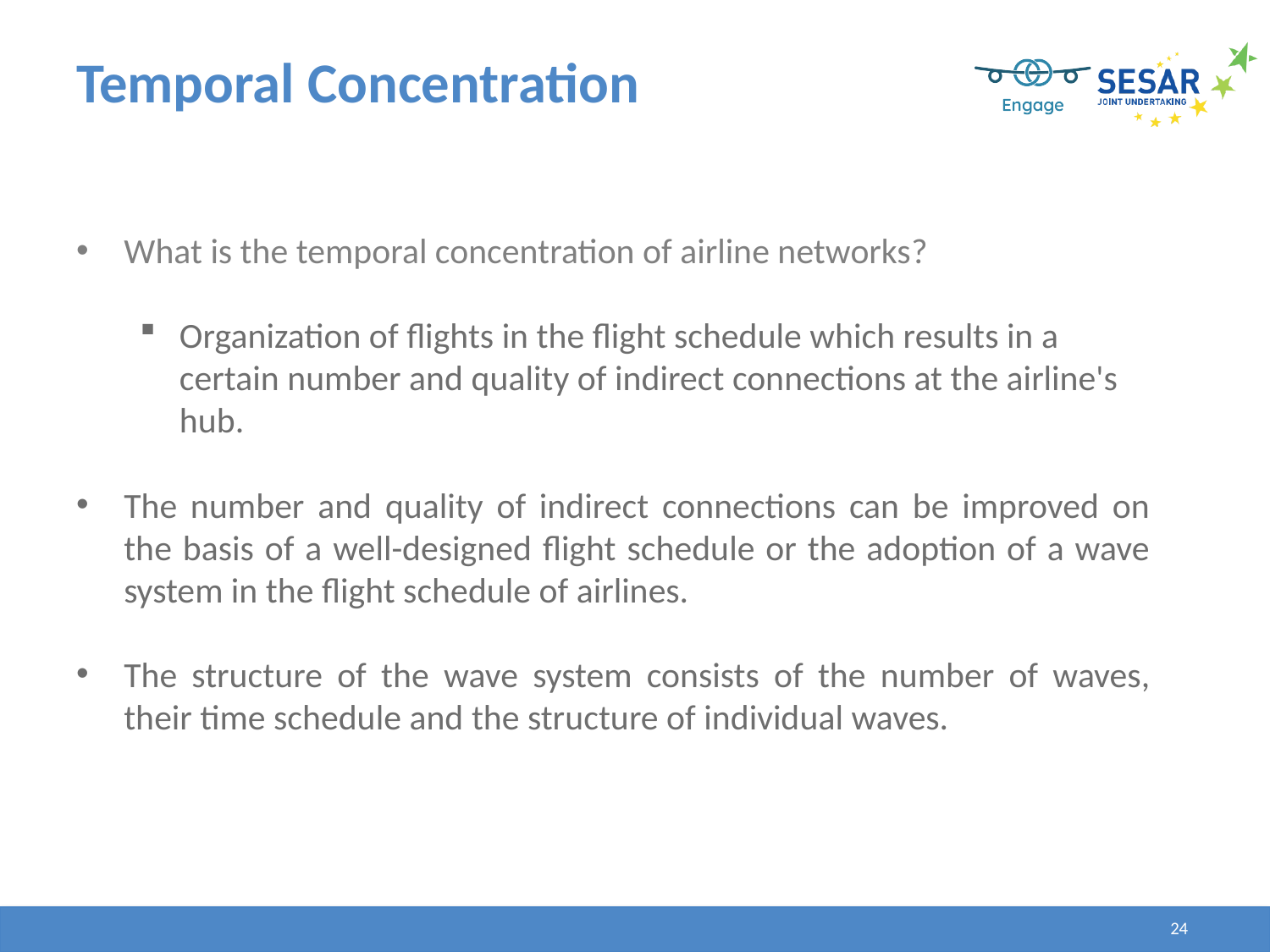

# Temporal Concentration
What is the temporal concentration of airline networks?
Organization of flights in the flight schedule which results in a certain number and quality of indirect connections at the airline's hub.
The number and quality of indirect connections can be improved on the basis of a well-designed flight schedule or the adoption of a wave system in the flight schedule of airlines.
The structure of the wave system consists of the number of waves, their time schedule and the structure of individual waves.
24